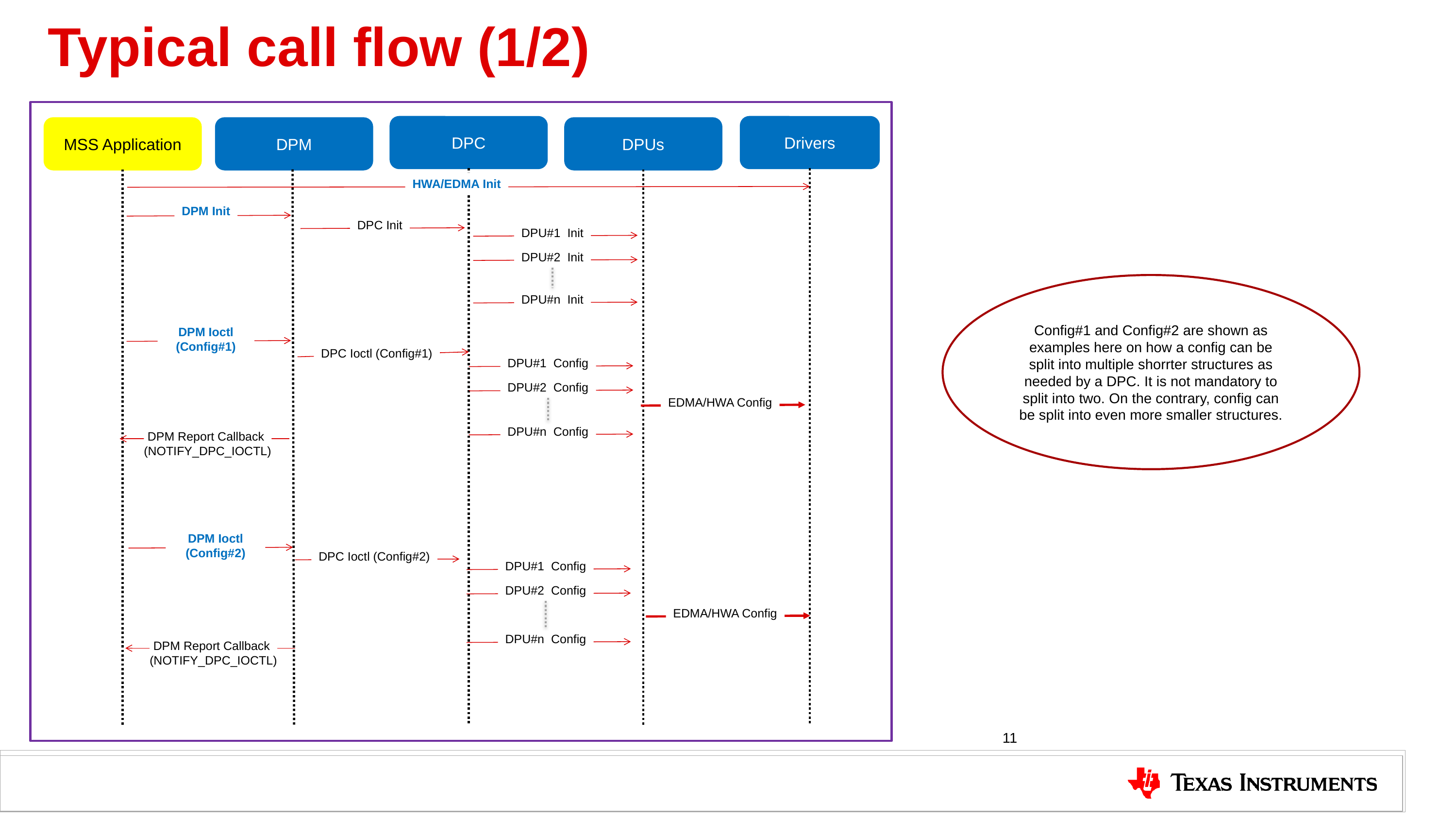

# Typical call flow (1/2)

Drivers
DPC
MSS Application
DPM
DPUs
HWA/EDMA Init
DPM Init
DPC Init
DPU#1  Init
DPU#2  Init
DPU#n  Init
DPM Ioctl (Config#1)
DPC Ioctl (Config#1)
DPU#1  Config
DPU#2  Config
EDMA/HWA Config
DPU#n  Config
DPM Report Callback
(NOTIFY_DPC_IOCTL)
DPM Ioctl (Config#2)
DPC Ioctl (Config#2)
DPU#1  Config
DPU#2  Config
EDMA/HWA Config
DPU#n  Config
DPM Report Callback
(NOTIFY_DPC_IOCTL)
Config#1 and Config#2 are shown as examples here on how a config can be split into multiple shorrter structures as needed by a DPC. It is not mandatory to split into two. On the contrary, config can be split into even more smaller structures.
11